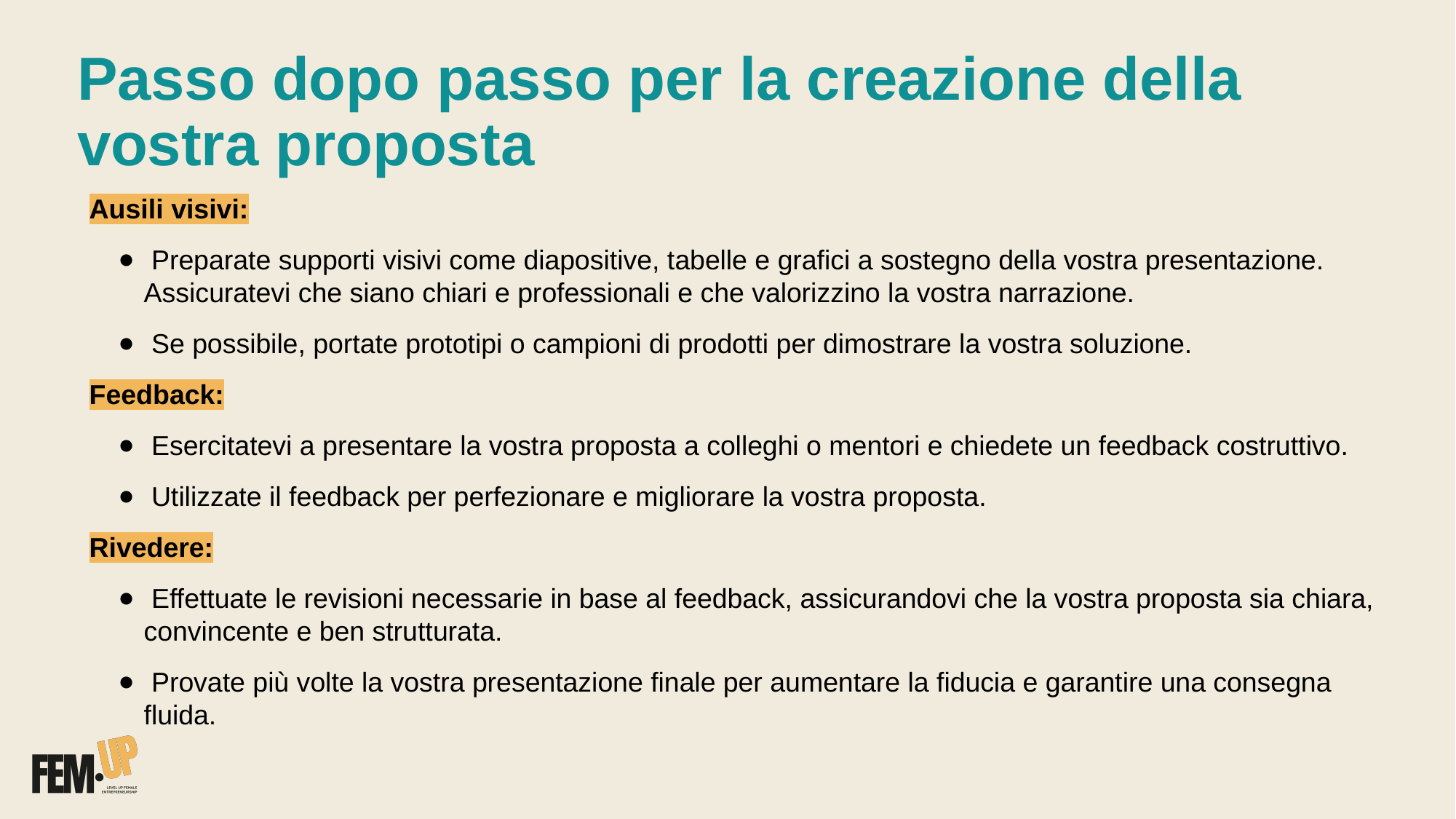

# Passo dopo passo per la creazione della vostra proposta
Ausili visivi:
 Preparate supporti visivi come diapositive, tabelle e grafici a sostegno della vostra presentazione. Assicuratevi che siano chiari e professionali e che valorizzino la vostra narrazione.
 Se possibile, portate prototipi o campioni di prodotti per dimostrare la vostra soluzione.
Feedback:
 Esercitatevi a presentare la vostra proposta a colleghi o mentori e chiedete un feedback costruttivo.
 Utilizzate il feedback per perfezionare e migliorare la vostra proposta.
Rivedere:
 Effettuate le revisioni necessarie in base al feedback, assicurandovi che la vostra proposta sia chiara, convincente e ben strutturata.
 Provate più volte la vostra presentazione finale per aumentare la fiducia e garantire una consegna fluida.